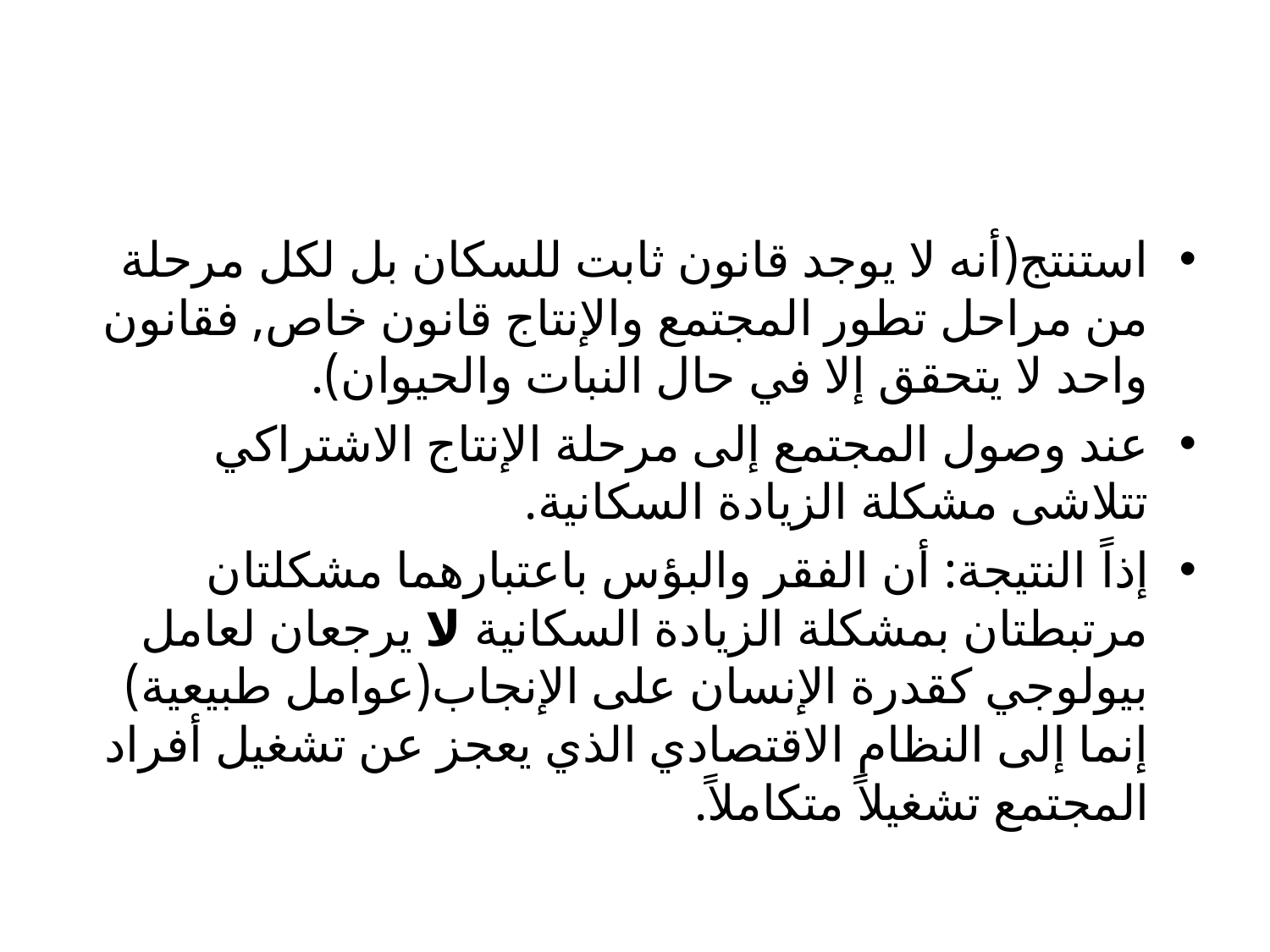

#
استنتج(أنه لا يوجد قانون ثابت للسكان بل لكل مرحلة من مراحل تطور المجتمع والإنتاج قانون خاص, فقانون واحد لا يتحقق إلا في حال النبات والحيوان).
عند وصول المجتمع إلى مرحلة الإنتاج الاشتراكي تتلاشى مشكلة الزيادة السكانية.
إذاً النتيجة: أن الفقر والبؤس باعتبارهما مشكلتان مرتبطتان بمشكلة الزيادة السكانية لا يرجعان لعامل بيولوجي كقدرة الإنسان على الإنجاب(عوامل طبيعية) إنما إلى النظام الاقتصادي الذي يعجز عن تشغيل أفراد المجتمع تشغيلاً متكاملاً.